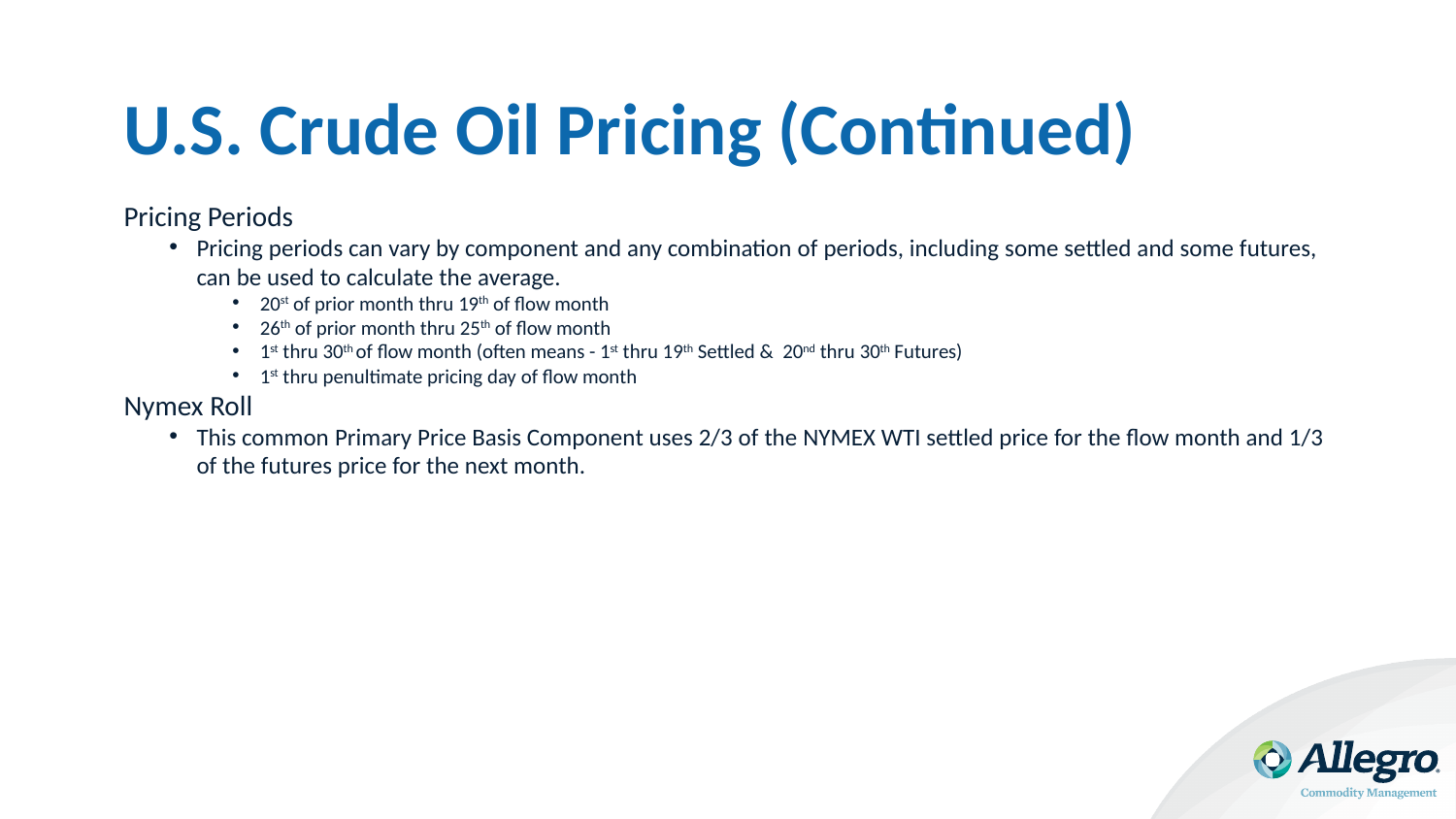

# U.S. Crude Oil Pricing (Continued)
Pricing Periods
Pricing periods can vary by component and any combination of periods, including some settled and some futures, can be used to calculate the average.
20st of prior month thru 19th of flow month
26th of prior month thru 25th of flow month
1st thru 30th of flow month (often means - 1st thru 19th Settled &  20nd thru 30th Futures)
1st thru penultimate pricing day of flow month
Nymex Roll
This common Primary Price Basis Component uses 2/3 of the NYMEX WTI settled price for the flow month and 1/3 of the futures price for the next month.